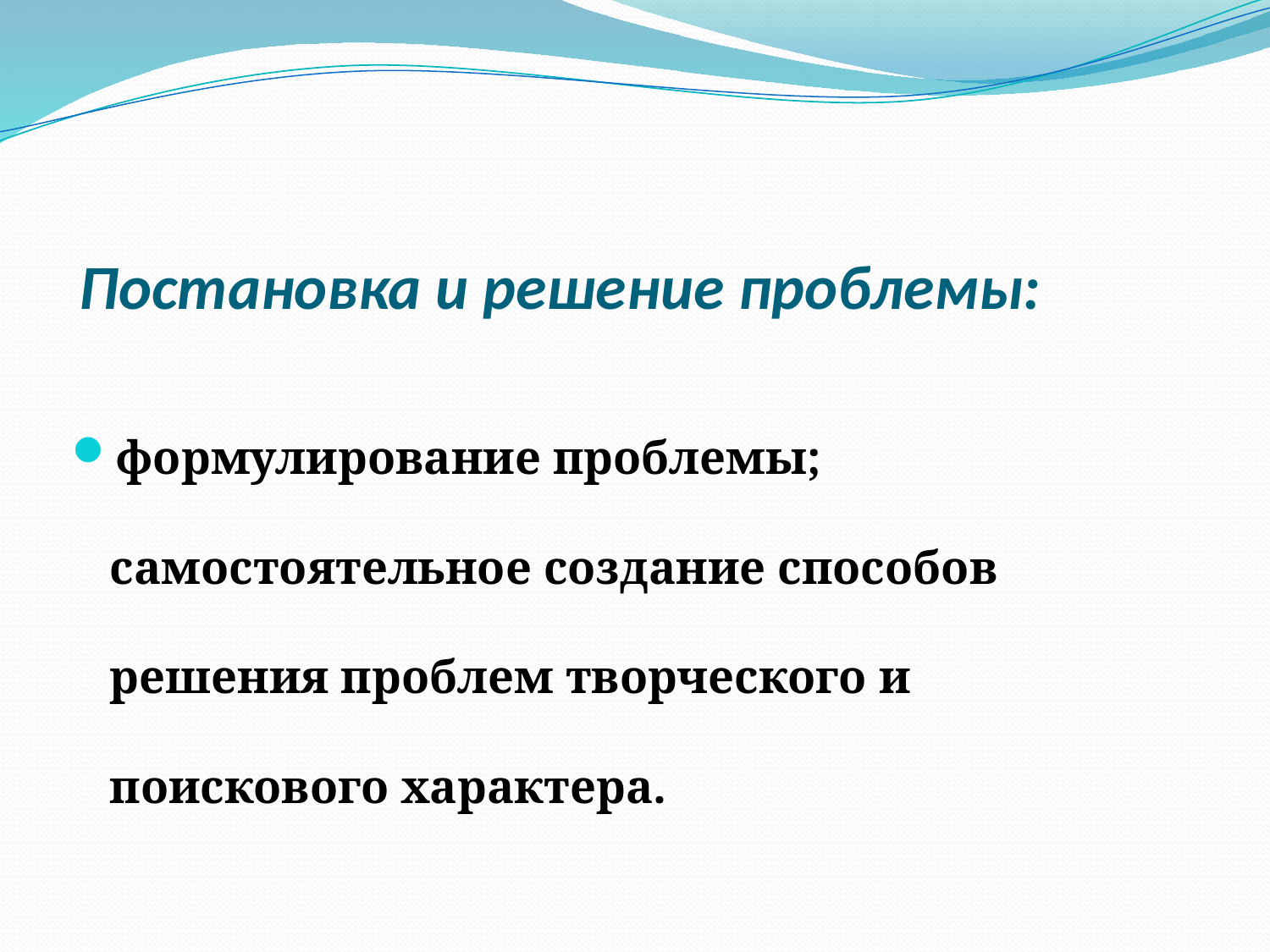

# Постановка и решение проблемы:
формулирование проблемы; самостоятельное создание способов решения проблем творческого и поискового характера.